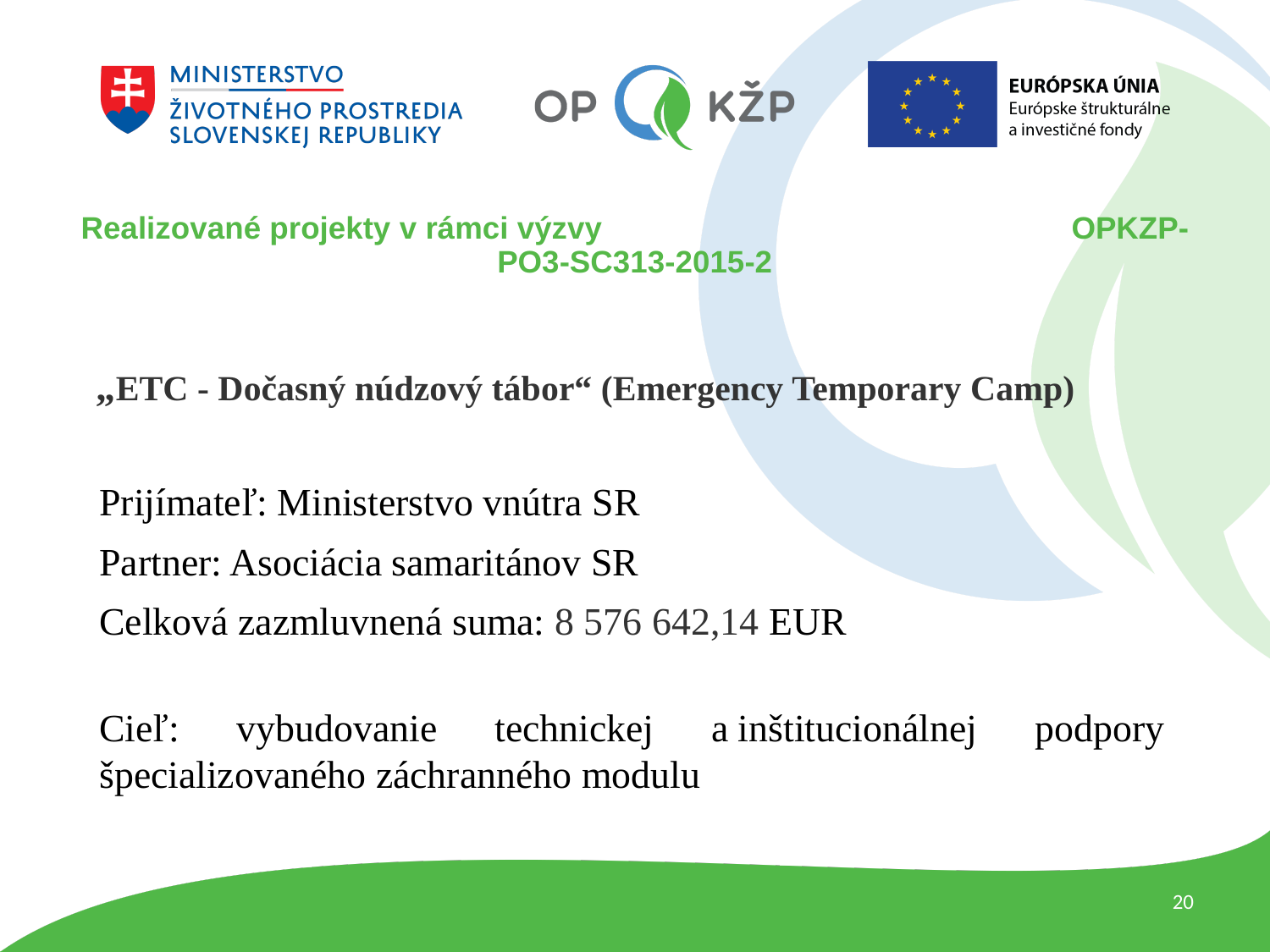

# Realizované projekty v rámci výzvy                                                      OPKZP-PO3-SC313-2015-2
     „ETC - Dočasný núdzový tábor“ (Emergency Temporary Camp)

Prijímateľ: Ministerstvo vnútra SR
Partner: Asociácia samaritánov SR
Celková zazmluvnená suma: 8 576 642,14 EUR

Cieľ: vybudovanie technickej a inštitucionálnej podpory špecializovaného záchranného modulu

20